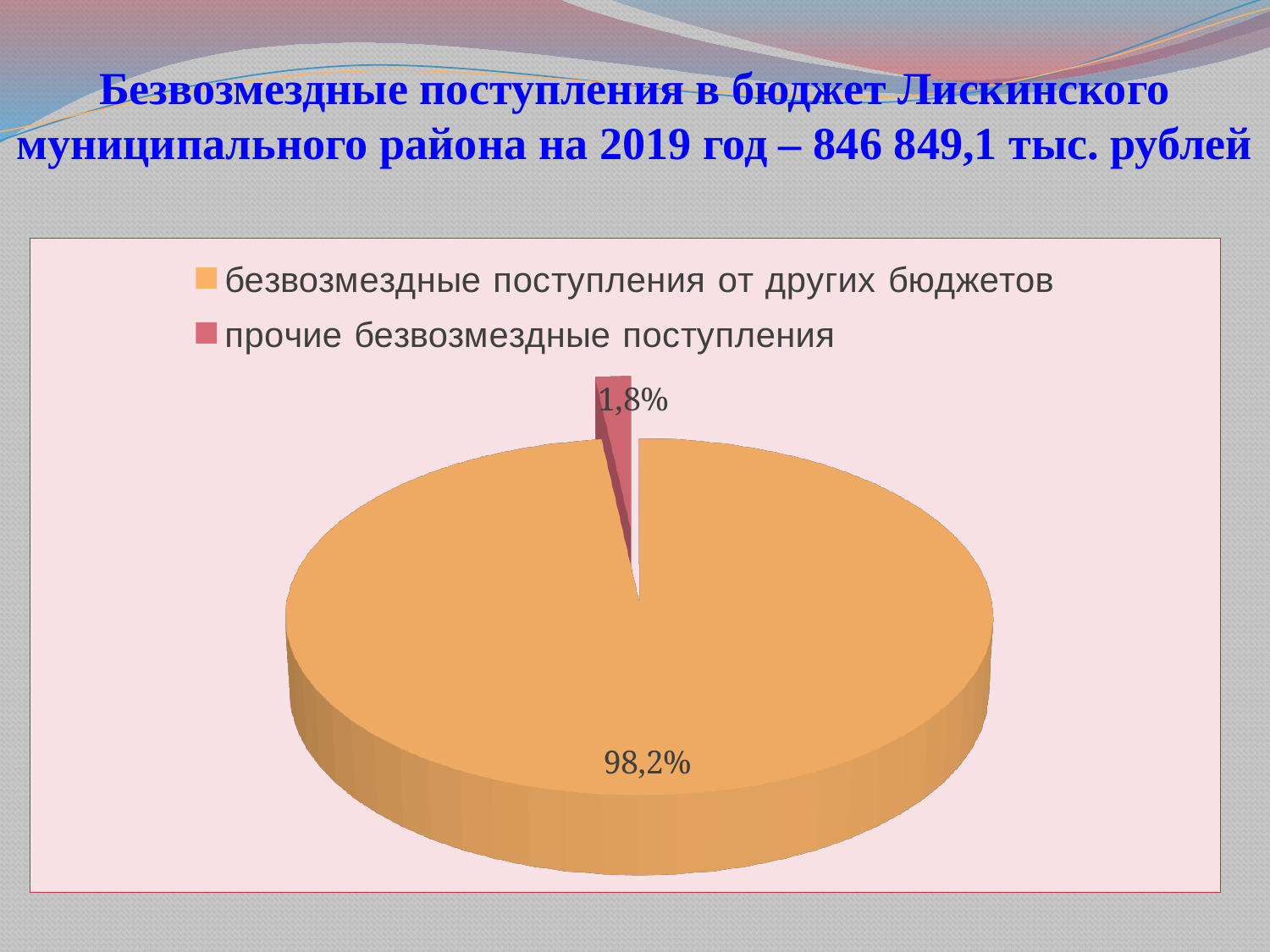

# Безвозмездные поступления в бюджет Лискинского муниципального района на 2019 год – 846 849,1 тыс. рублей

[unsupported chart]